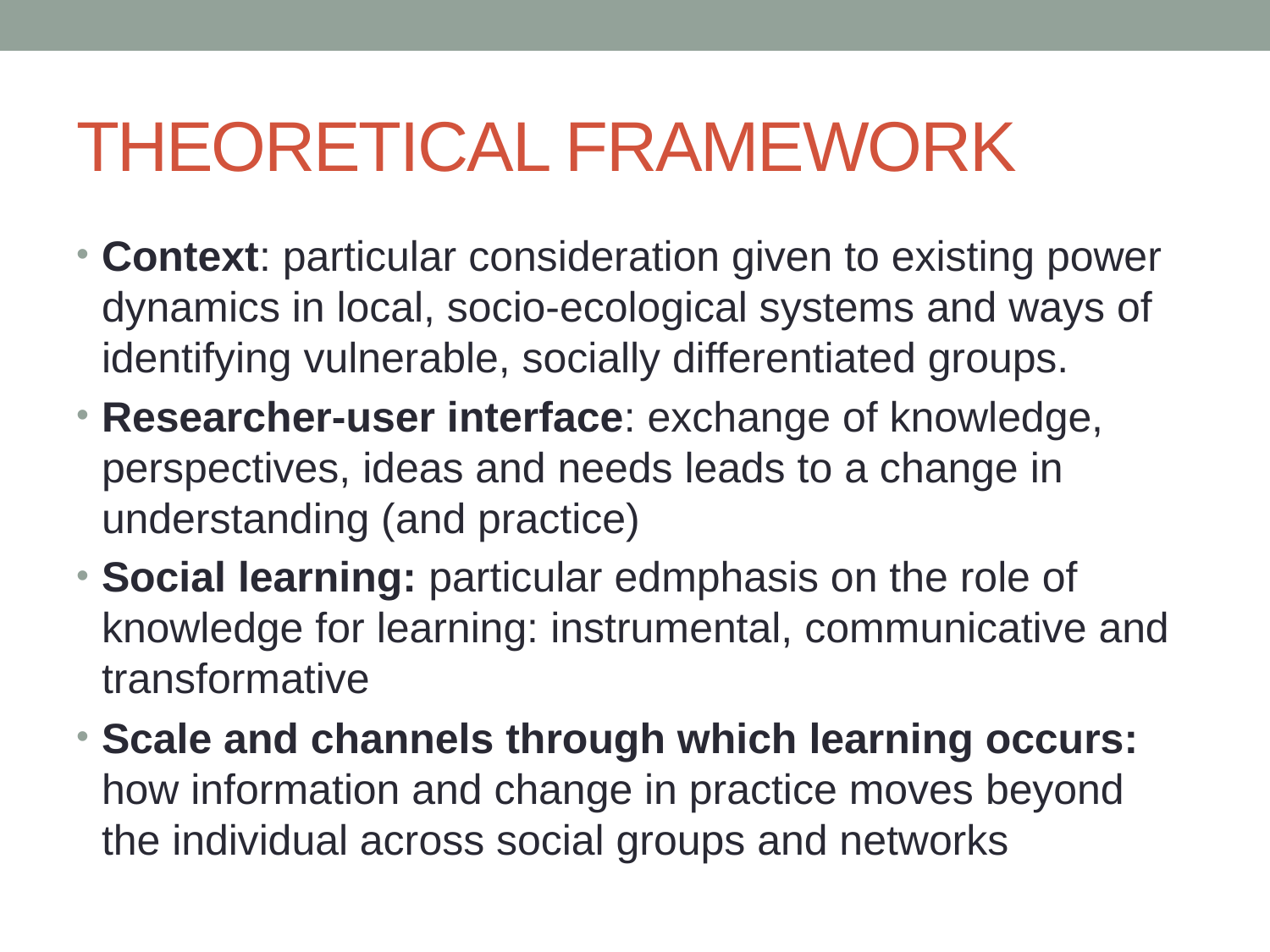

# THEORETICAL FRAMEWORK
Context: particular consideration given to existing power dynamics in local, socio-ecological systems and ways of identifying vulnerable, socially differentiated groups.
Researcher-user interface: exchange of knowledge, perspectives, ideas and needs leads to a change in understanding (and practice)
Social learning: particular edmphasis on the role of knowledge for learning: instrumental, communicative and transformative
Scale and channels through which learning occurs: how information and change in practice moves beyond the individual across social groups and networks